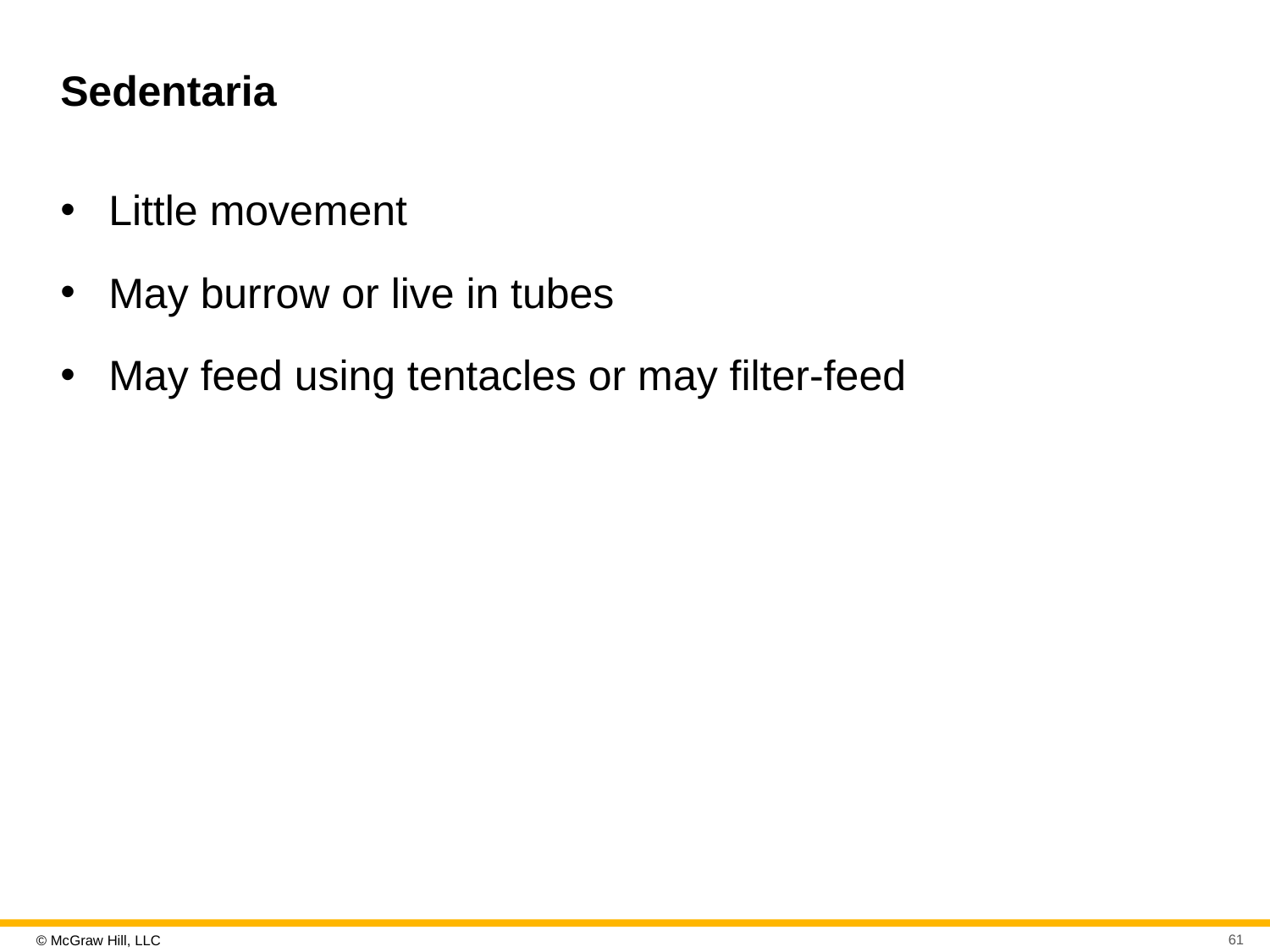

# Sedentaria
Little movement
May burrow or live in tubes
May feed using tentacles or may filter-feed
61